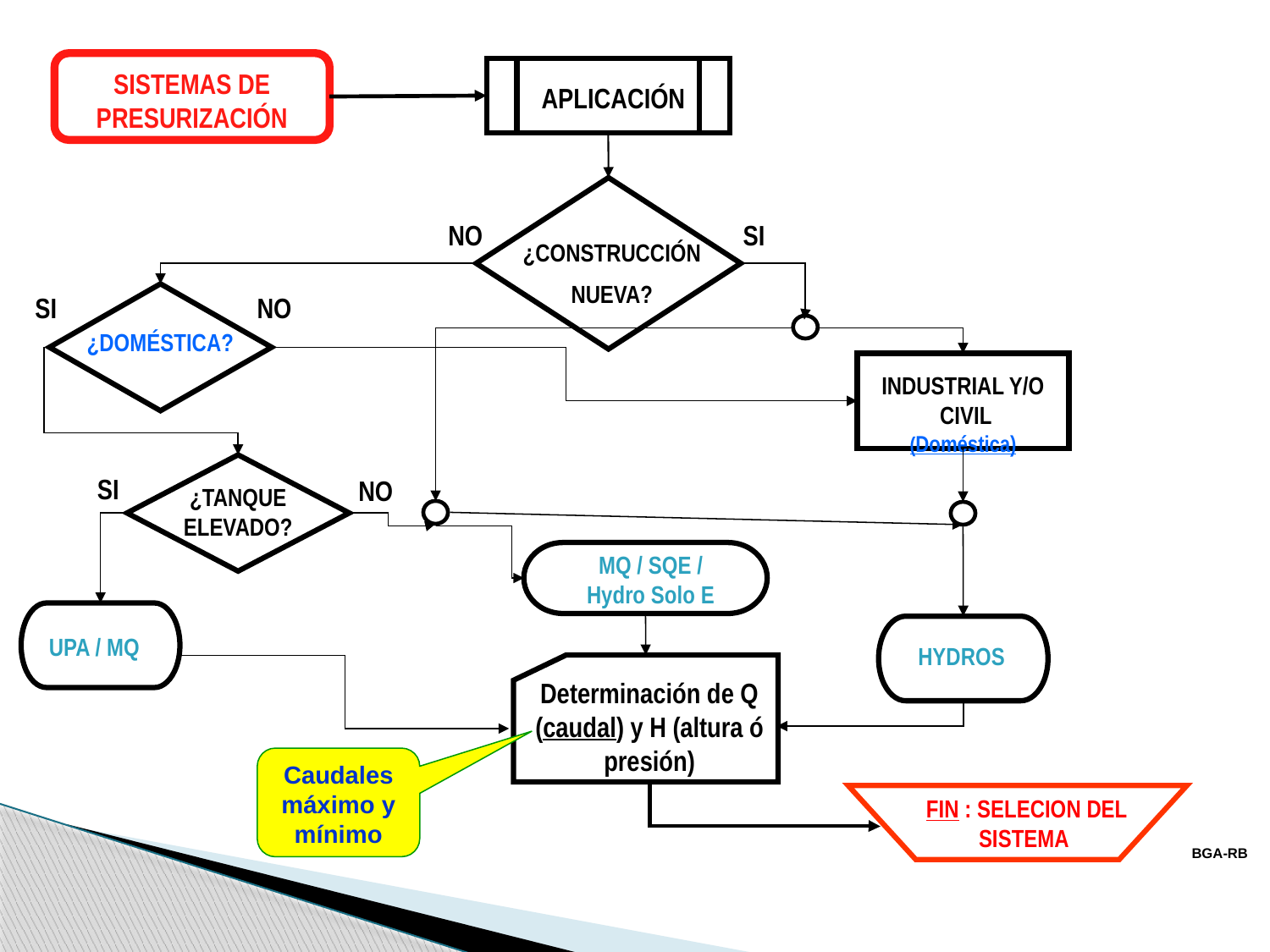

SISTEMAS DE PRESURIZACIÓN
APLICACIÓN

NO
SI
¿CONSTRUCCIÓN
NUEVA?

NO
SI

¿DOMÉSTICA?

INDUSTRIAL Y/O  CIVIL (Doméstica)

SI
NO
¿TANQUE ELEVADO?

MQ / SQE / Hydro Solo E

UPA / MQ
HYDROS

Determinación de Q (caudal) y H (altura ó presión)
Caudales máximo y mínimo

FIN : SELECION DEL SISTEMA
BGA-RB